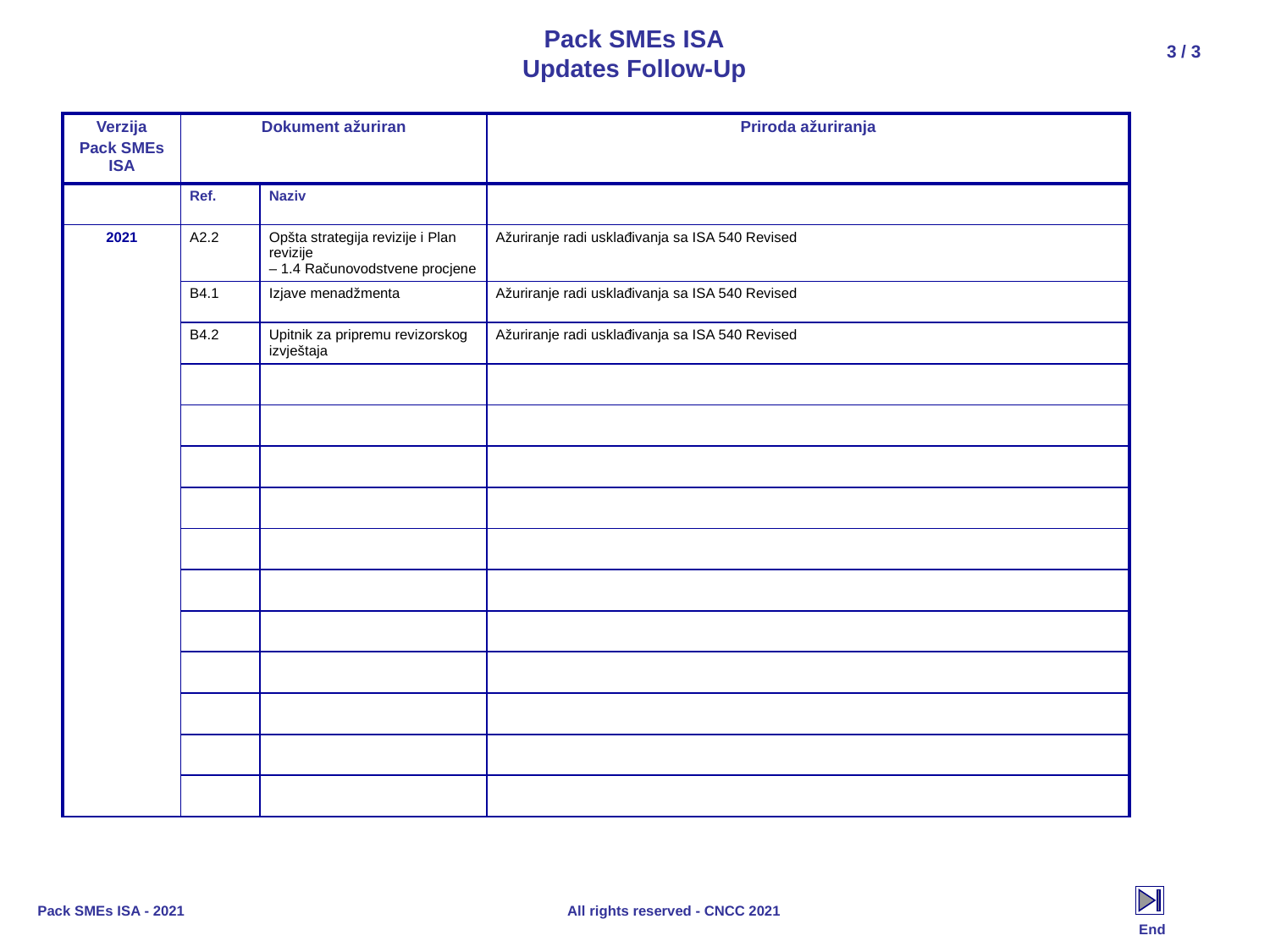

# Pack SMEs ISA Updates Follow-Up
3 / 3
| Verzija Pack SMEs ISA | Dokument ažuriran |  | Priroda ažuriranja |
| --- | --- | --- | --- |
|  | Ref. | Naziv |  |
| 2021 | A2.2 | Opšta strategija revizije i Plan revizije – 1.4 Računovodstvene procjene | Ažuriranje radi usklađivanja sa ISA 540 Revised |
|  | B4.1 | Izjave menadžmenta | Ažuriranje radi usklađivanja sa ISA 540 Revised |
|  | B4.2 | Upitnik za pripremu revizorskog izvještaja | Ažuriranje radi usklađivanja sa ISA 540 Revised |
|  |  |  |  |
|  |  |  |  |
|  |  |  |  |
|  |  |  |  |
|  |  |  |  |
|  |  |  |  |
|  |  |  |  |
|  |  |  |  |
|  |  |  |  |
|  |  |  |  |
|  |  |  |  |

Pack SMEs ISA - 2021
End